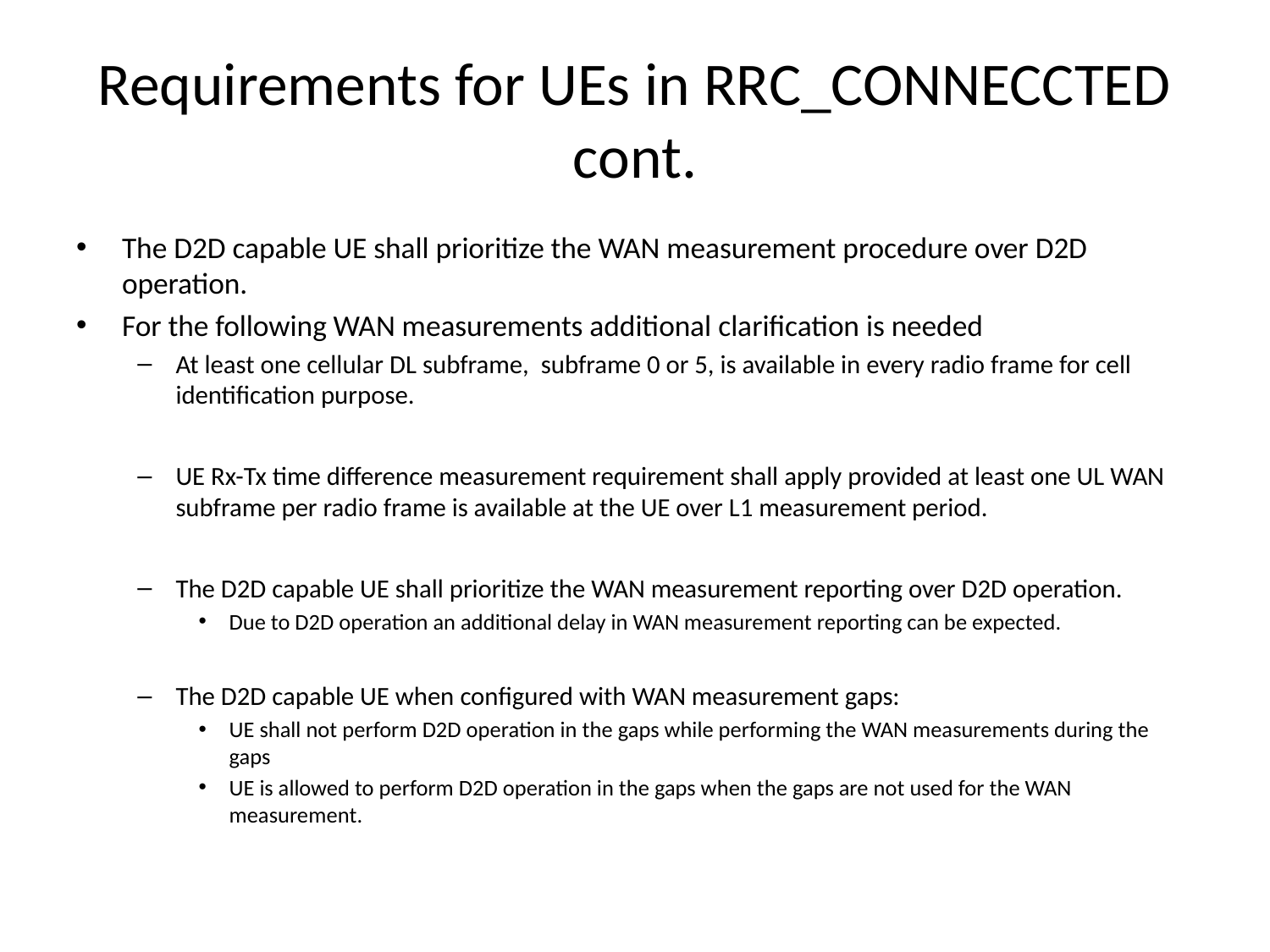

# Requirements for UEs in RRC_CONNECCTED cont.
The D2D capable UE shall prioritize the WAN measurement procedure over D2D operation.
For the following WAN measurements additional clarification is needed
At least one cellular DL subframe,  subframe 0 or 5, is available in every radio frame for cell identification purpose.

UE Rx-Tx time difference measurement requirement shall apply provided at least one UL WAN subframe per radio frame is available at the UE over L1 measurement period.

The D2D capable UE shall prioritize the WAN measurement reporting over D2D operation.
Due to D2D operation an additional delay in WAN measurement reporting can be expected.

The D2D capable UE when configured with WAN measurement gaps:
UE shall not perform D2D operation in the gaps while performing the WAN measurements during the gaps
UE is allowed to perform D2D operation in the gaps when the gaps are not used for the WAN measurement.